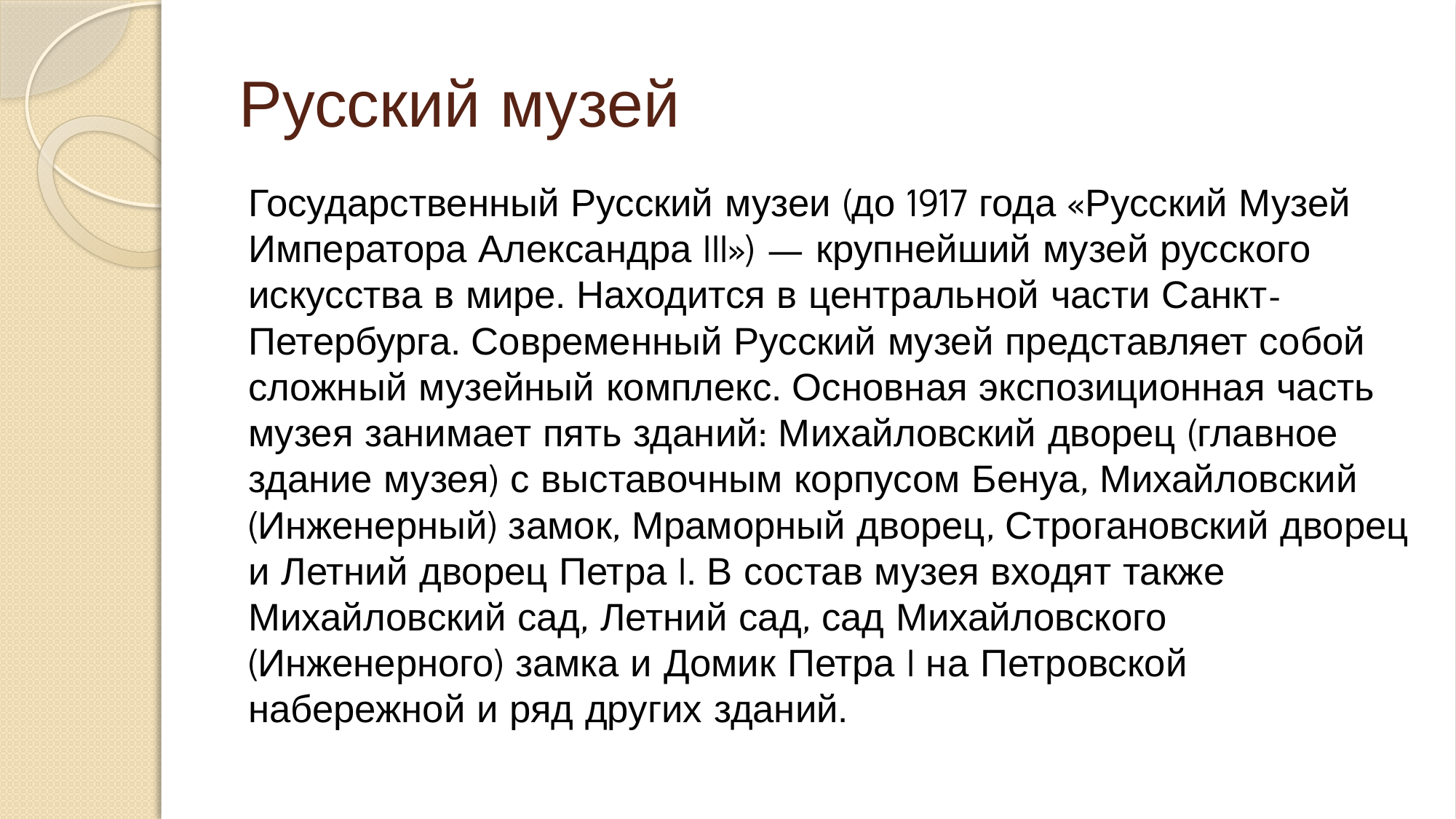

# Русский музей
Государственный Русский музеи (до 1917 года «Русский Музей Императора Александра III») — крупнейший музей русского искусства в мире. Находится в центральной части Санкт-Петербурга. Современный Русский музей представляет собой сложный музейный комплекс. Основная экспозиционная часть музея занимает пять зданий: Михайловский дворец (главное здание музея) с выставочным корпусом Бенуа, Михайловский (Инженерный) замок, Мраморный дворец, Строгановский дворец и Летний дворец Петра I. В состав музея входят также Михайловский сад, Летний сад, сад Михайловского (Инженерного) замка и Домик Петра I на Петровской набережной и ряд других зданий.